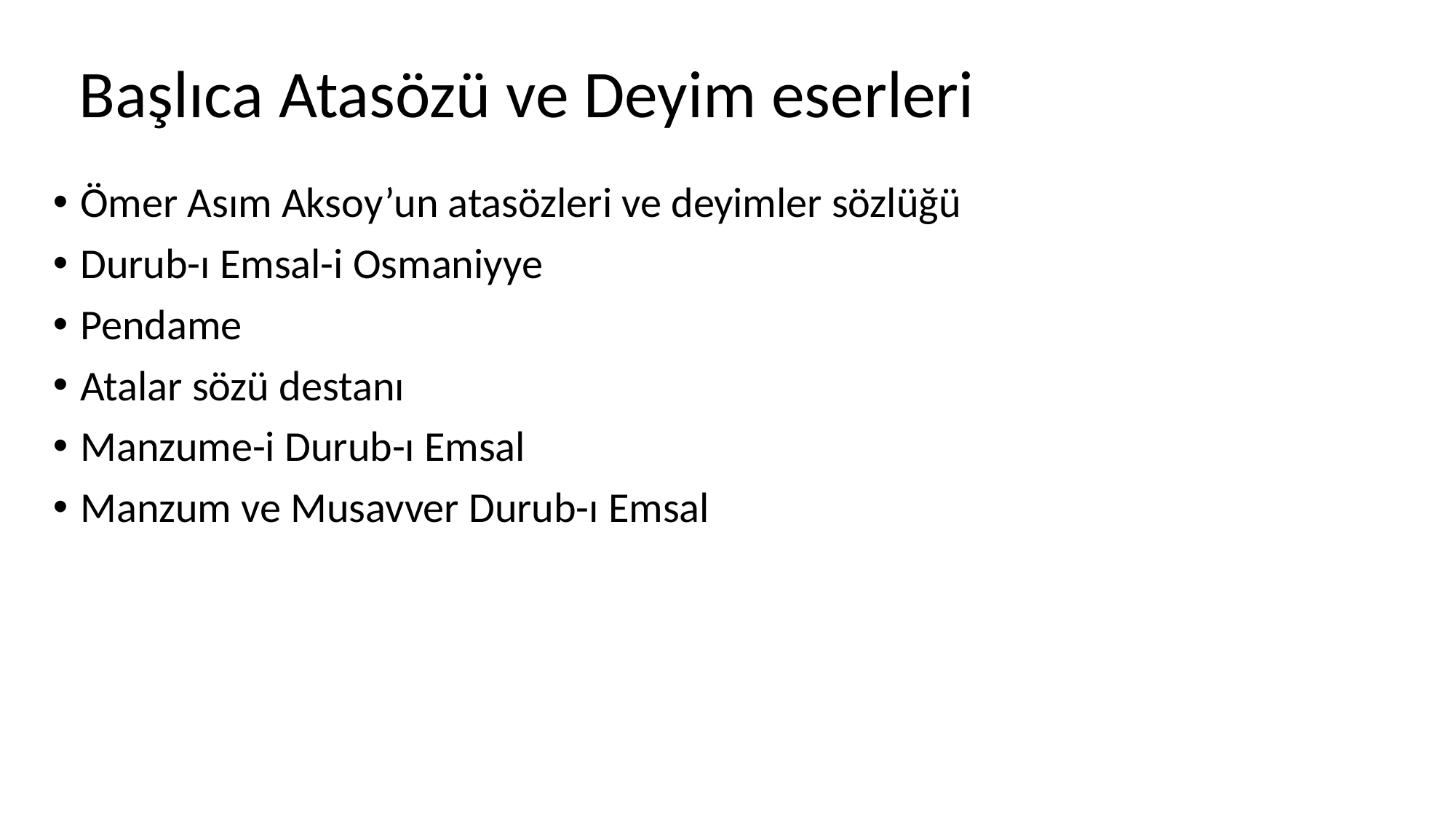

# Başlıca Atasözü ve Deyim eserleri
Ömer Asım Aksoy’un atasözleri ve deyimler sözlüğü
Durub-ı Emsal-i Osmaniyye
Pendame
Atalar sözü destanı
Manzume-i Durub-ı Emsal
Manzum ve Musavver Durub-ı Emsal